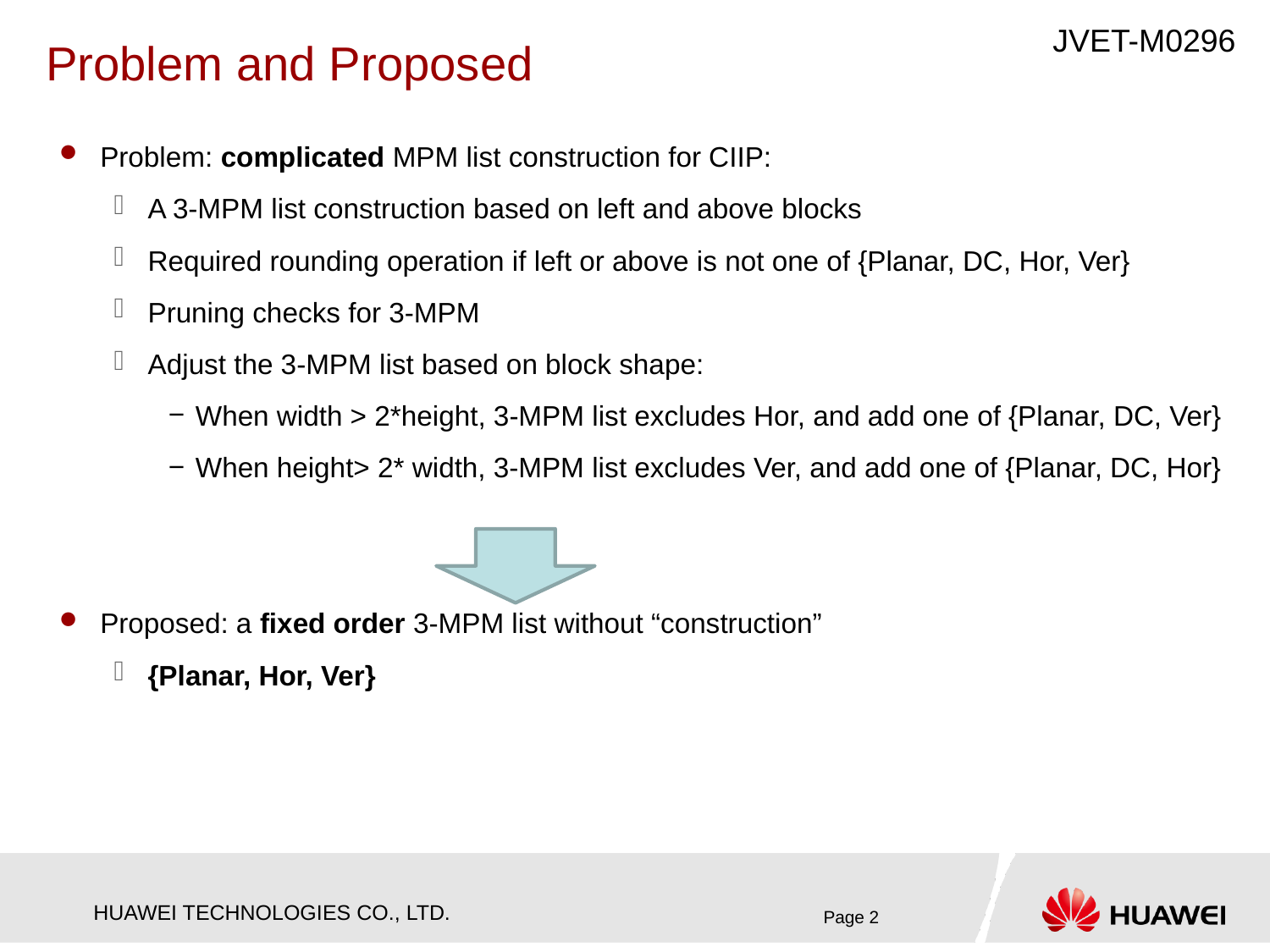

# Problem and Proposed
Problem: complicated MPM list construction for CIIP:
A 3-MPM list construction based on left and above blocks
Required rounding operation if left or above is not one of {Planar, DC, Hor, Ver}
Pruning checks for 3-MPM
Adjust the 3-MPM list based on block shape:
When width > 2*height, 3-MPM list excludes Hor, and add one of {Planar, DC, Ver}
When height> 2* width, 3-MPM list excludes Ver, and add one of {Planar, DC, Hor}

Proposed: a fixed order 3-MPM list without “construction”
{Planar, Hor, Ver}

Page 2